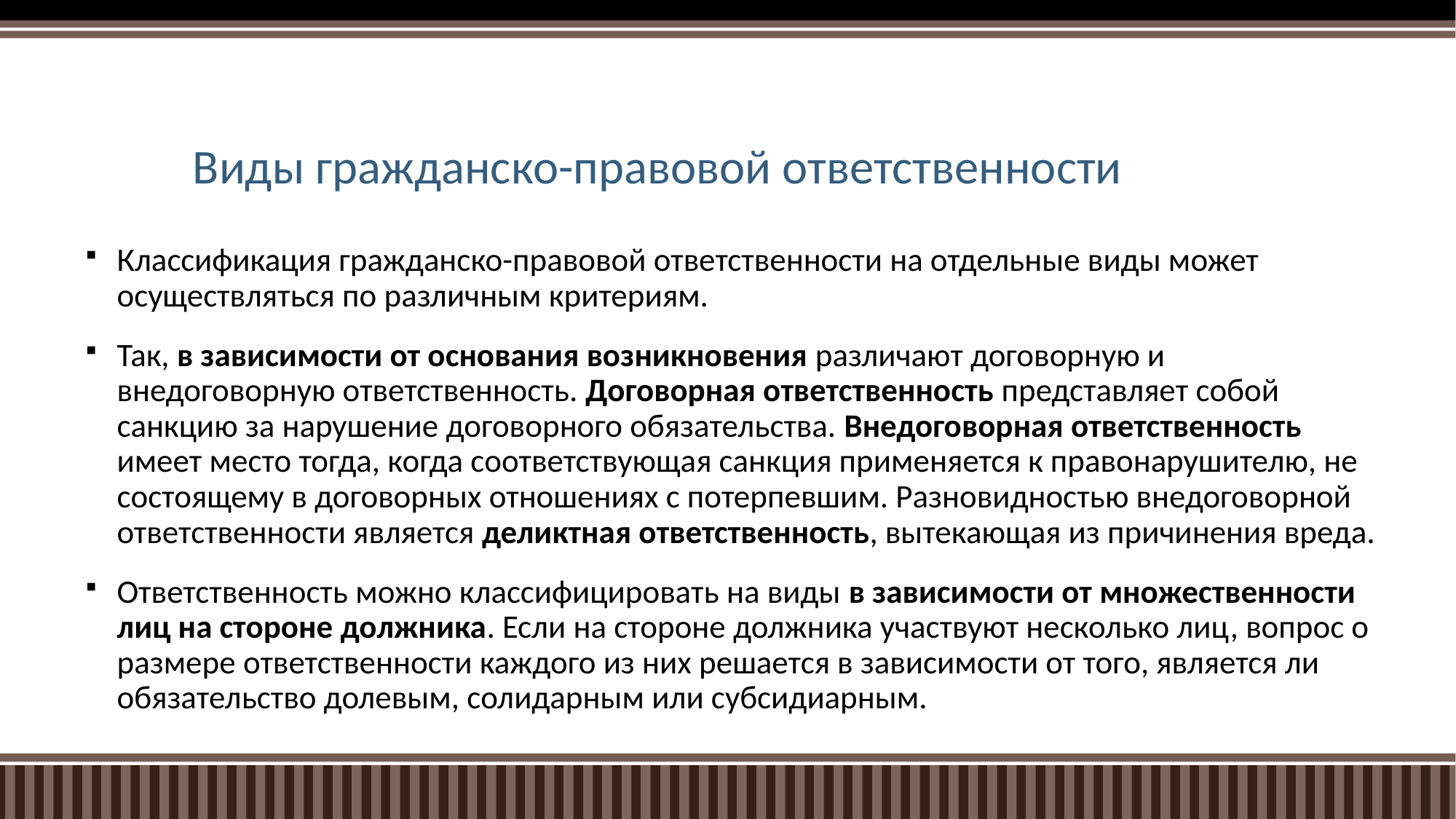

# Виды гражданско-правовой ответственности
Классификация гражданско-правовой ответственности на отдельные виды может осуществляться по различным критериям.
Так, в зависимости от основания возникновения различают договорную и внедоговорную ответственность. Договорная ответственность представляет собой санкцию за нарушение договорного обязательства. Внедоговорная ответственность имеет место тогда, когда соответствующая санкция применяется к правонарушителю, не состоящему в договорных отношениях с потерпевшим. Разновидностью внедоговорной ответственности является деликтная ответственность, вытекающая из причинения вреда.
Ответственность можно классифицировать на виды в зависимости от множественности лиц на стороне должника. Если на стороне должника участвуют несколько лиц, вопрос о размере ответственности каждого из них решается в зависимости от того, является ли обязательство долевым, солидарным или субсидиарным.